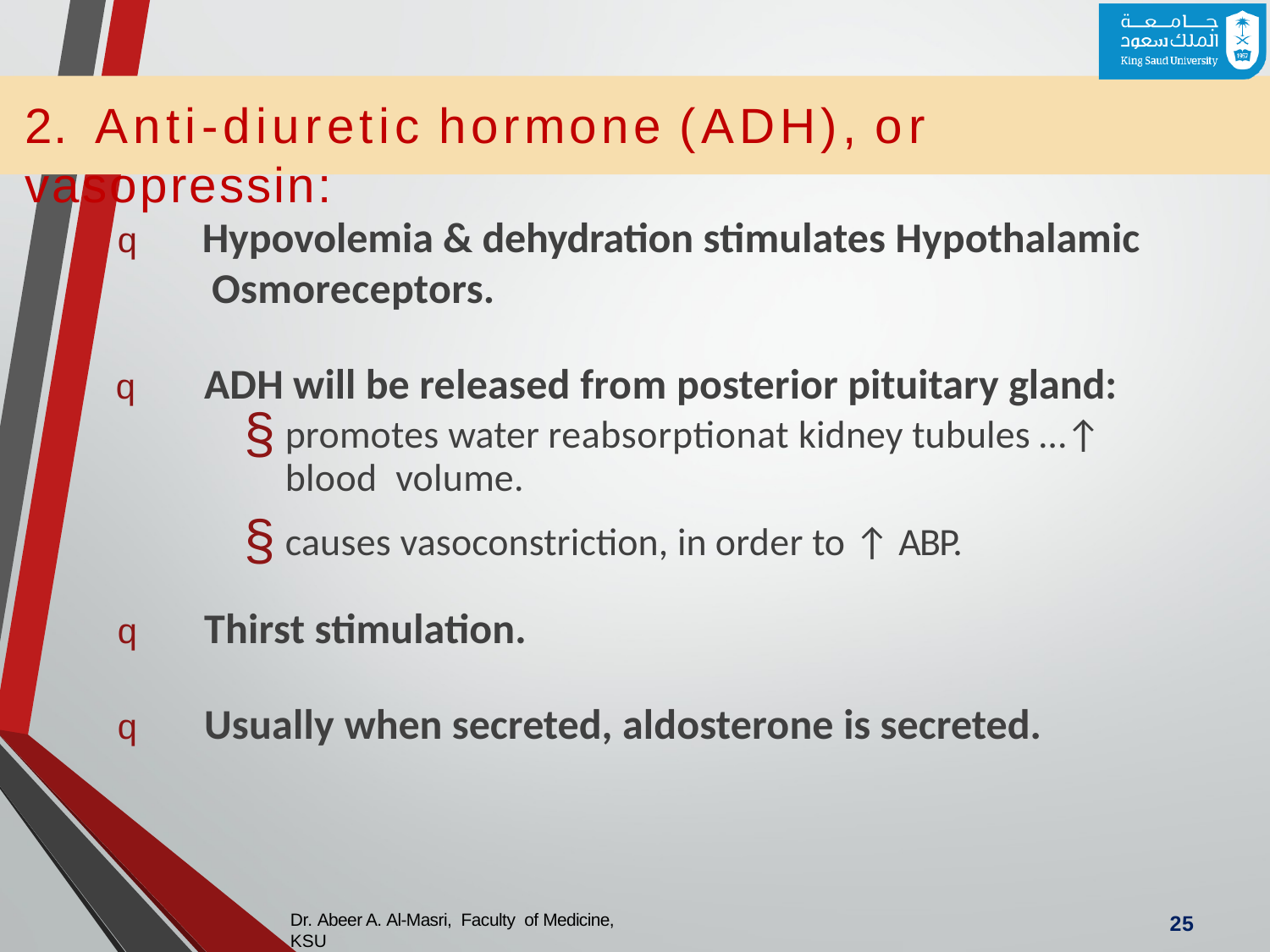

# 2.	Anti-diuretic hormone (ADH), or vasopressin:
q	Hypovolemia & dehydration stimulates Hypothalamic  Osmoreceptors.

q	ADH will be released from posterior pituitary gland:
promotes water reabsorptionat kidney tubules …↑ blood  volume.
causes vasoconstriction, in order to ↑ ABP.
q	Thirst stimulation.

q	Usually when secreted, aldosterone is secreted.

Dr. Abeer A. Al-Masri,  Faculty  of Medicine,   KSU
25